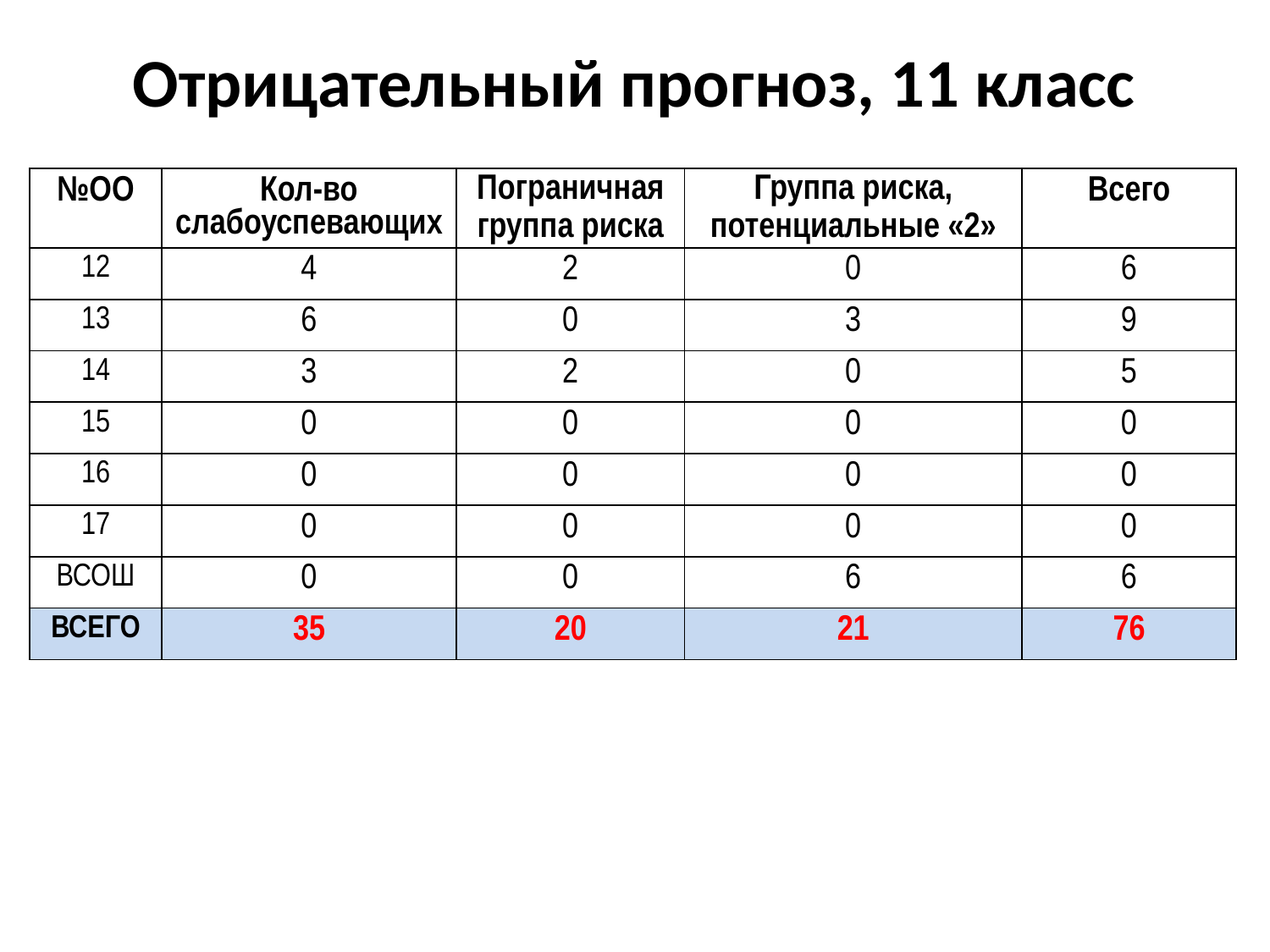

# Отрицательный прогноз, 11 класс
| №ОО | Кол-во слабоуспевающих | Пограничная группа риска | Группа риска, потенциальные «2» | Всего |
| --- | --- | --- | --- | --- |
| 12 | 4 | 2 | 0 | 6 |
| 13 | 6 | 0 | 3 | 9 |
| 14 | 3 | 2 | 0 | 5 |
| 15 | 0 | 0 | 0 | 0 |
| 16 | 0 | 0 | 0 | 0 |
| 17 | 0 | 0 | 0 | 0 |
| ВСОШ | 0 | 0 | 6 | 6 |
| ВСЕГО | 35 | 20 | 21 | 76 |